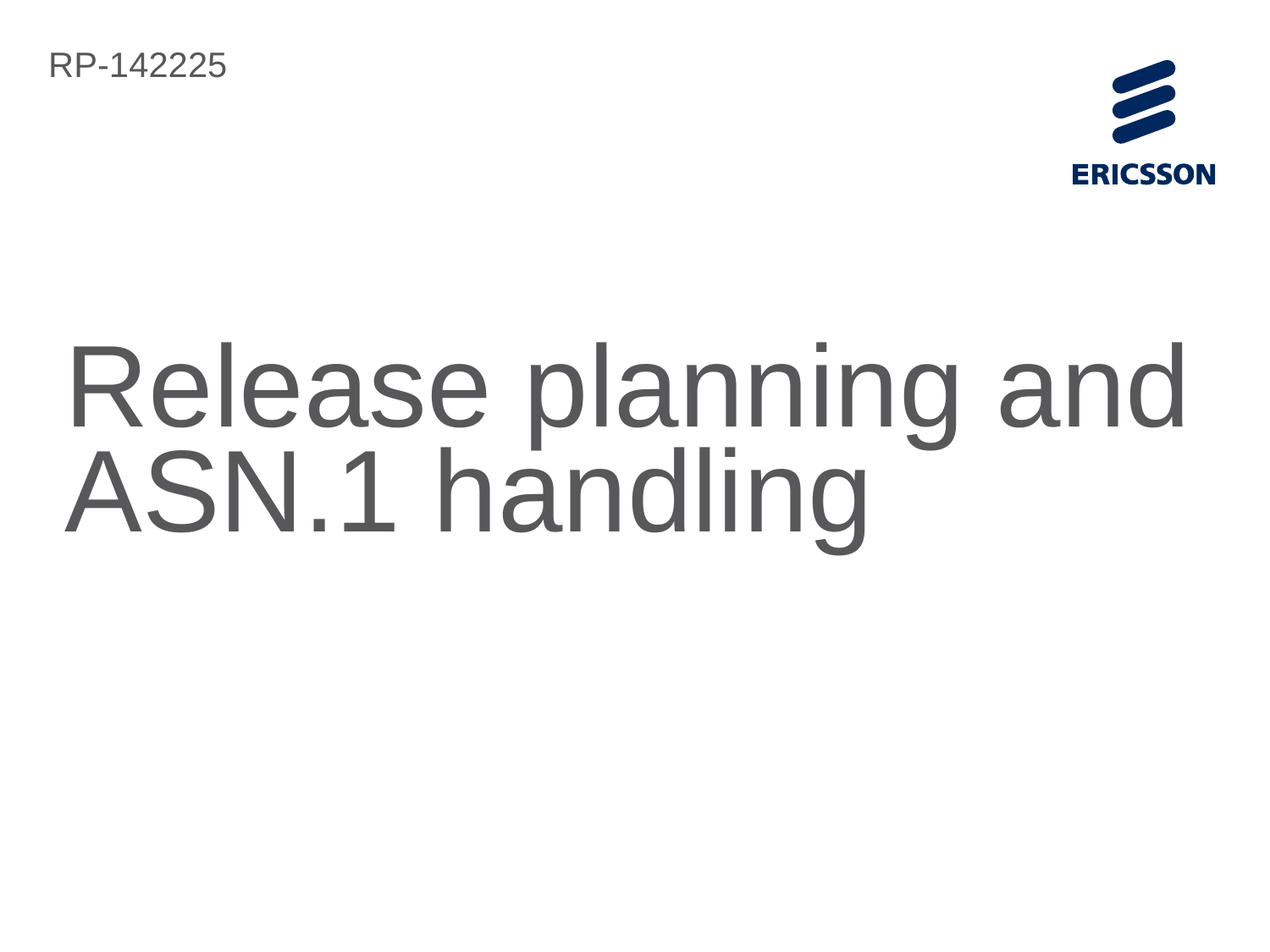

RP-142225
# Release planning and ASN.1 handling